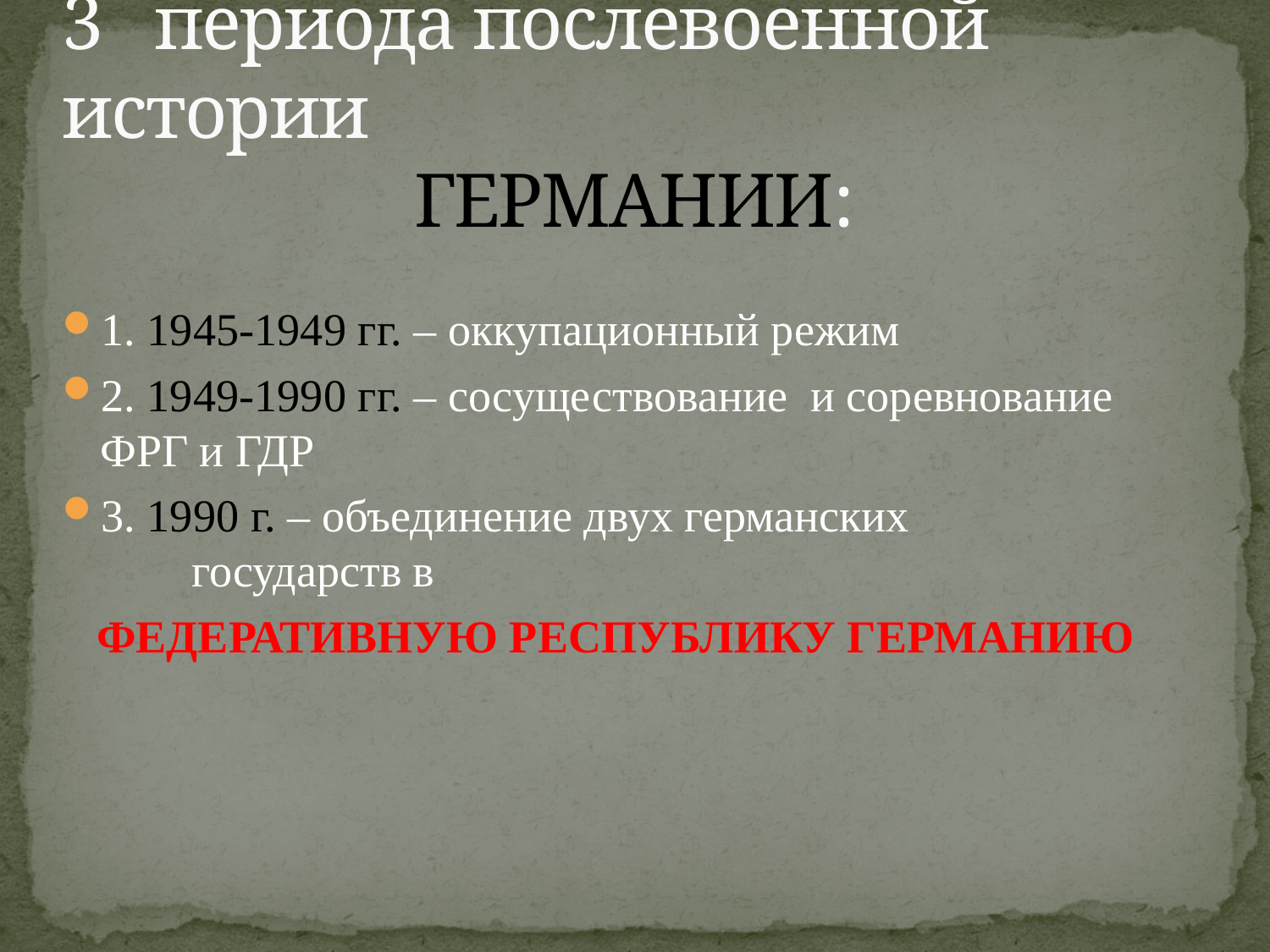

# 3   периода послевоенной истории ГЕРМАНИИ:

1. 1945-1949 гг. – оккупационный режим
2. 1949-1990 гг. – сосуществование  и соревнование ФРГ и ГДР
3. 1990 г. – объединение двух германских                                государств в
   ФЕДЕРАТИВНУЮ РЕСПУБЛИКУ ГЕРМАНИЮ